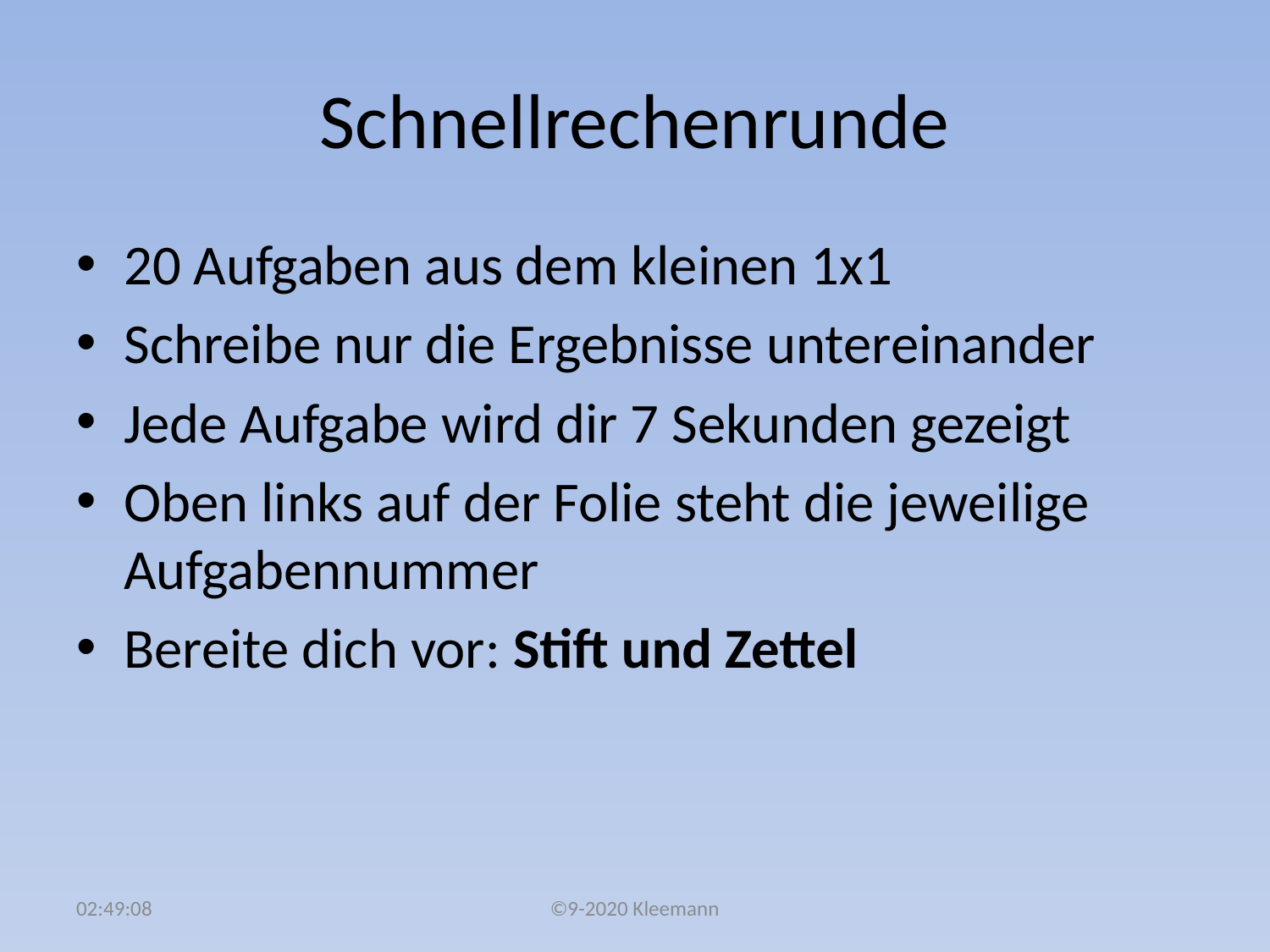

# Schnellrechenrunde
20 Aufgaben aus dem kleinen 1x1
Schreibe nur die Ergebnisse untereinander
Jede Aufgabe wird dir 7 Sekunden gezeigt
Oben links auf der Folie steht die jeweilige Aufgabennummer
Bereite dich vor: Stift und Zettel
02:49:08
©9-2020 Kleemann